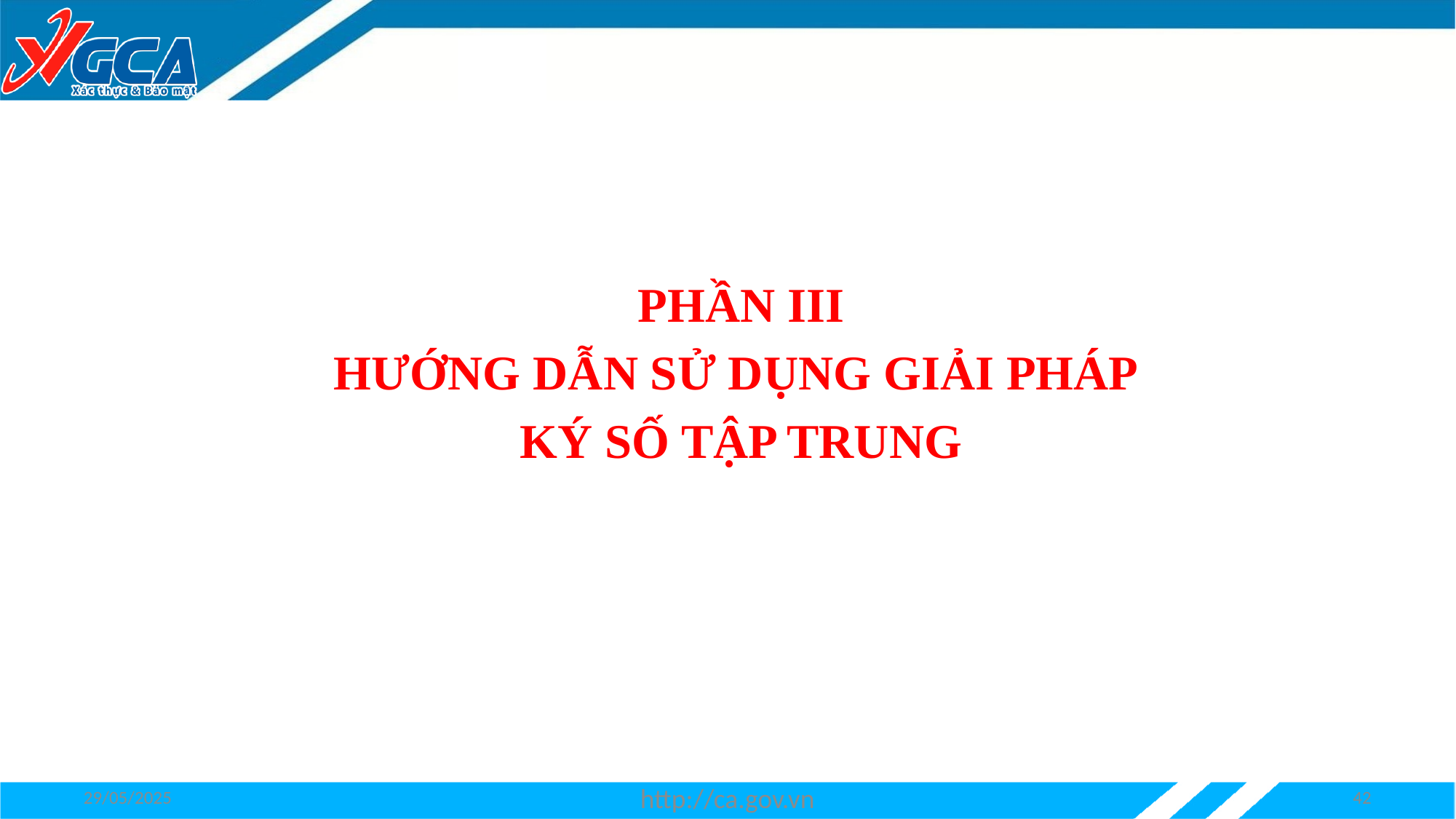

PHẦN III
HƯỚNG DẪN SỬ DỤNG GIẢI PHÁP
KÝ SỐ TẬP TRUNG

29/05/2025
http://ca.gov.vn
42